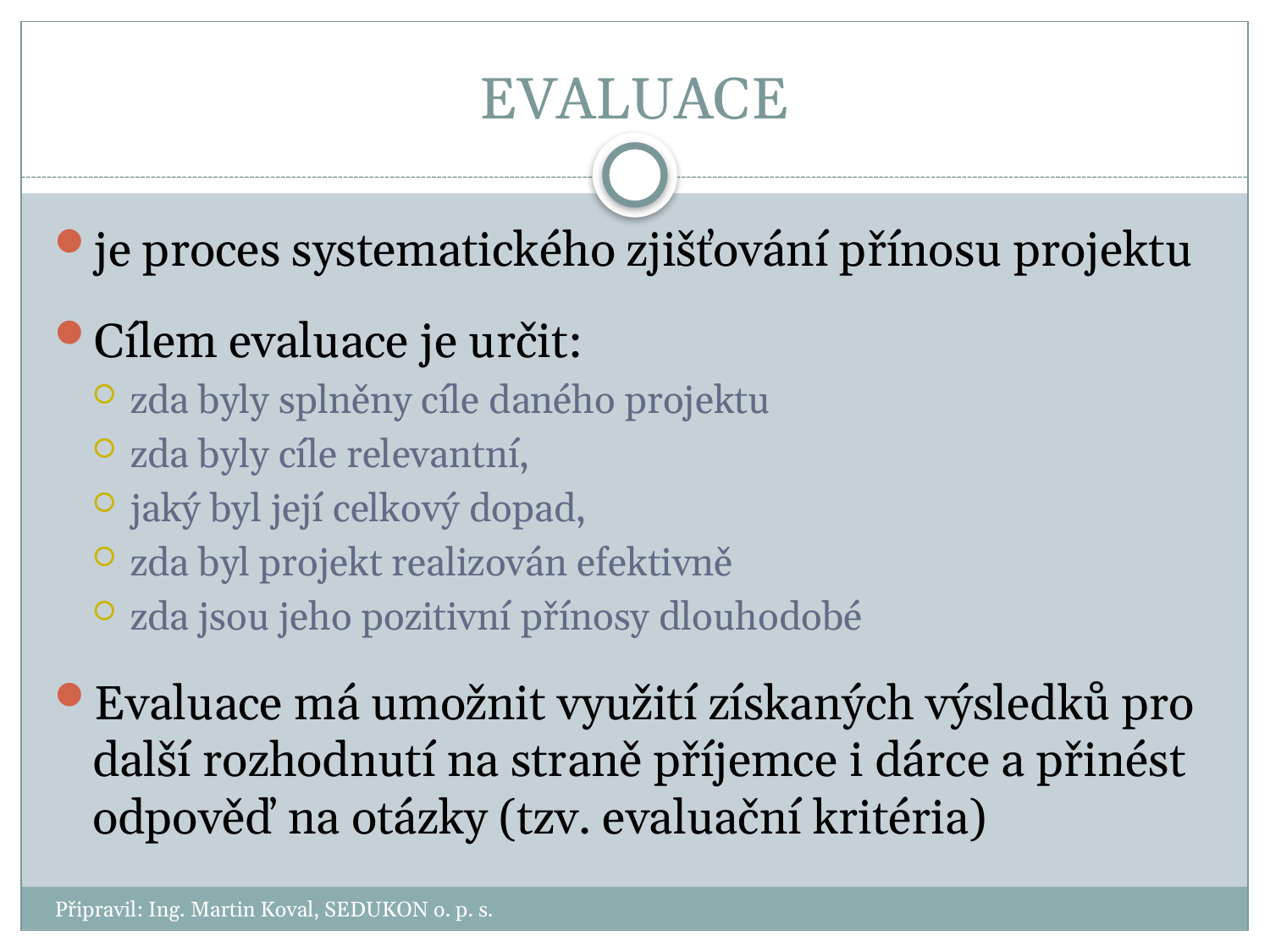

# EVALUACE
je proces systematického zjišťování přínosu projektu

Cílem evaluace je určit:
zda byly splněny cíle daného projektu
zda byly cíle relevantní,
jaký byl její celkový dopad,
zda byl projekt realizován efektivně
zda jsou jeho pozitivní přínosy dlouhodobé

Evaluace má umožnit využití získaných výsledků pro další rozhodnutí na straně příjemce i dárce a přinést odpověď na otázky (tzv. evaluační kritéria)
Připravil: Ing. Martin Koval, SEDUKON o. p. s.